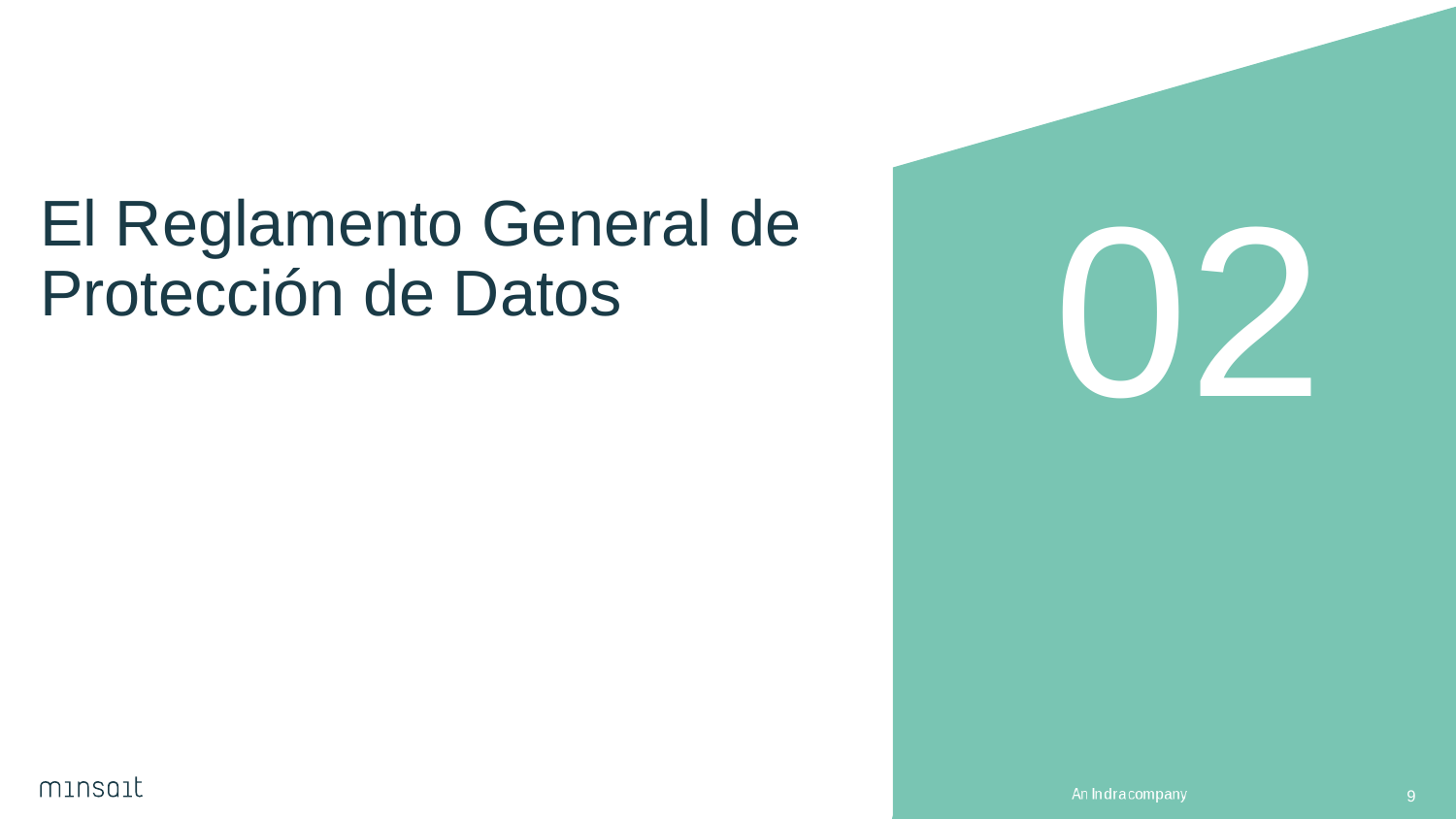

02
# El Reglamento General de Protección de Datos